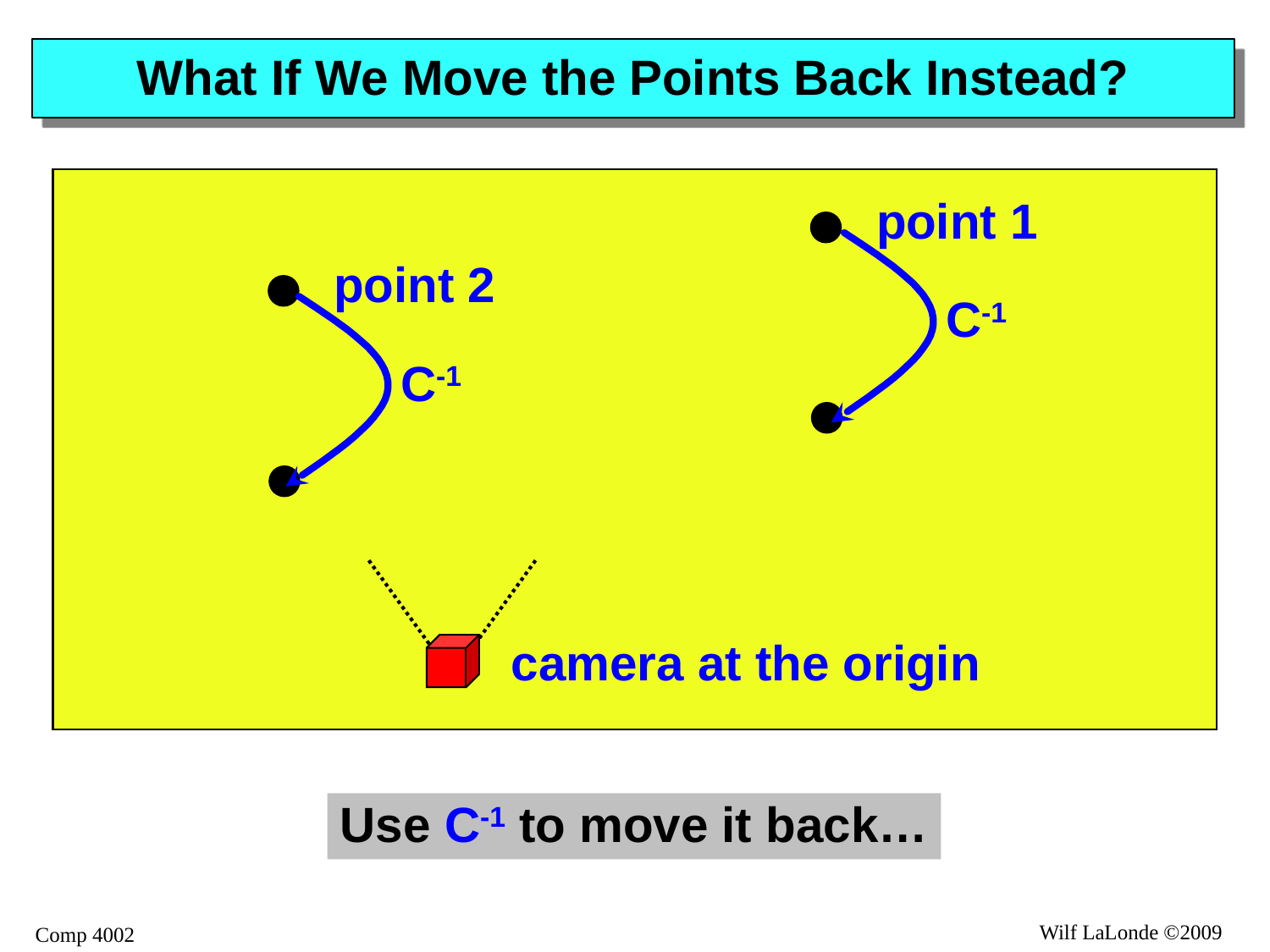

# What If We Move the Points Back Instead?

point 1

point 2

C-1

C-1

camera at the origin

Use C-1 to move it back…